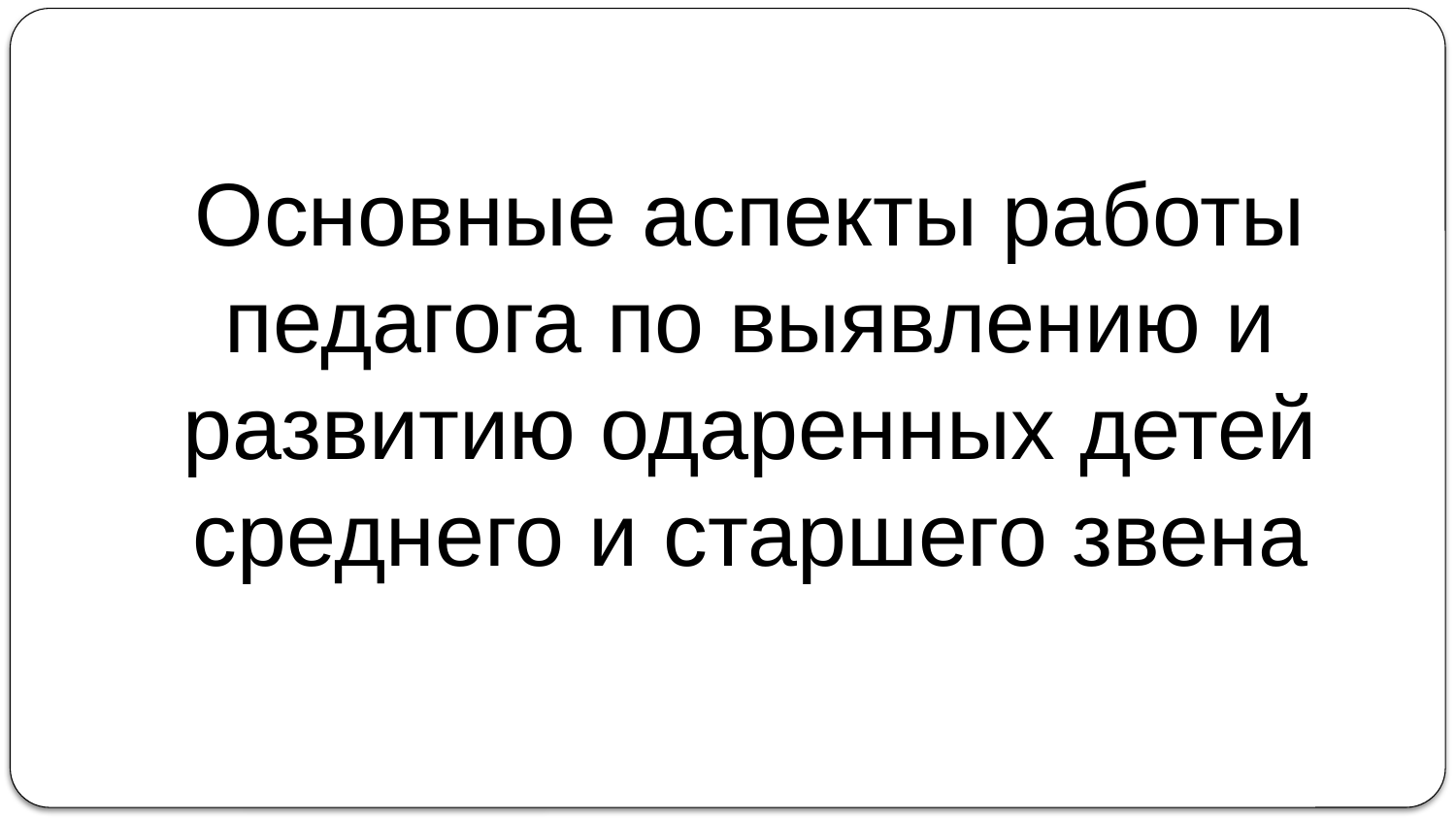

# Основные аспекты работы педагога по выявлению и развитию одаренных детей среднего и старшего звена